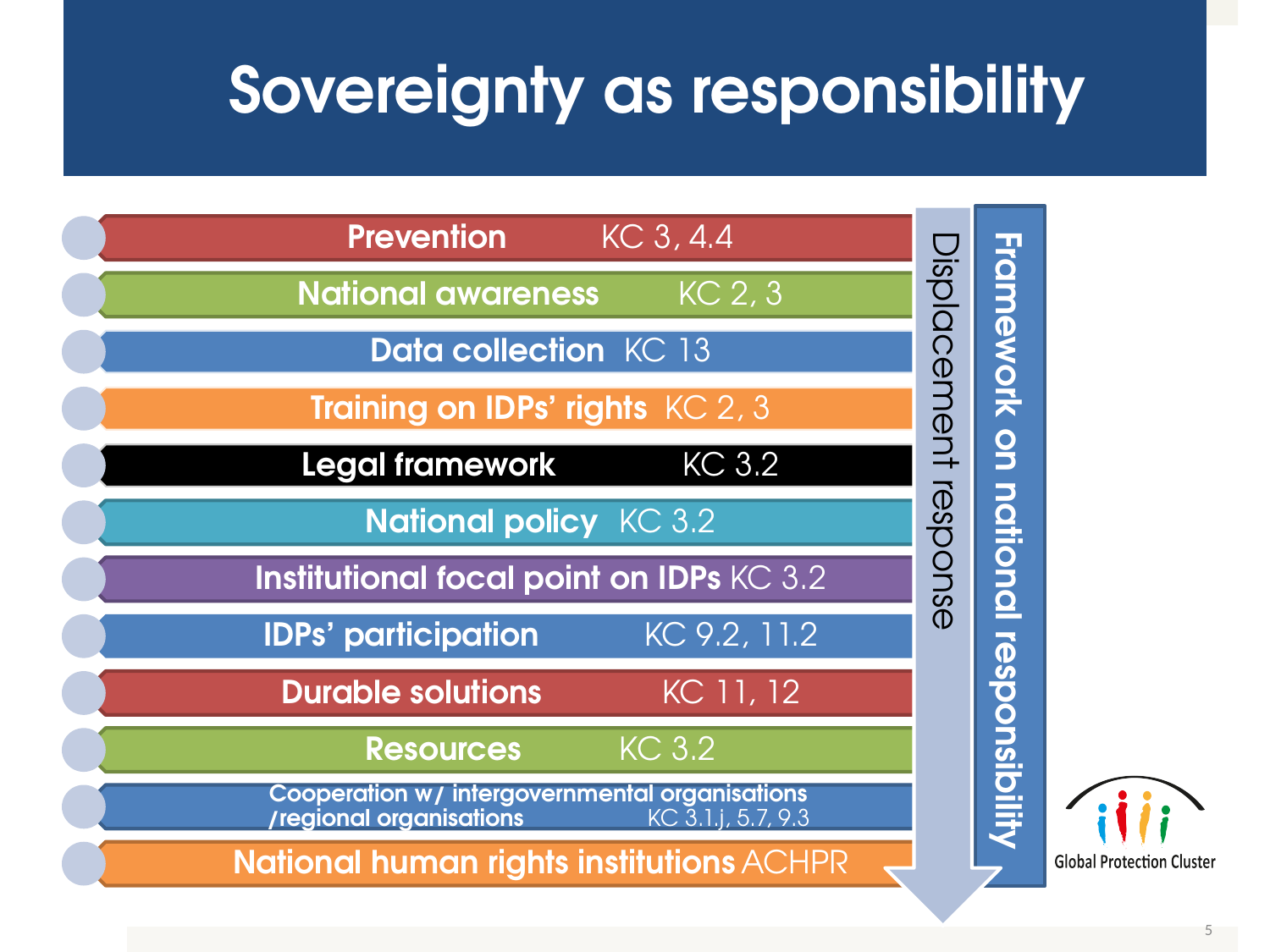

# Sovereignty as responsibility
Prevention	KC 3, 4.4
National awareness	KC 2, 3
Data collection	KC 13
Training on IDPs’ rights  KC 2, 3
Legal framework	KC 3.2
National policy	KC 3.2
Institutional focal point on IDPs KC 3.2
IDPs’ participation	KC 9.2, 11.2
Durable solutions	KC 11, 12
Resources	KC 3.2
Cooperation w/ intergovernmental organisations
/regional organisations	KC 3.1.j, 5.7, 9.3
National human rights institutions	ACHPR
Displacement response

Framework on national responsibility